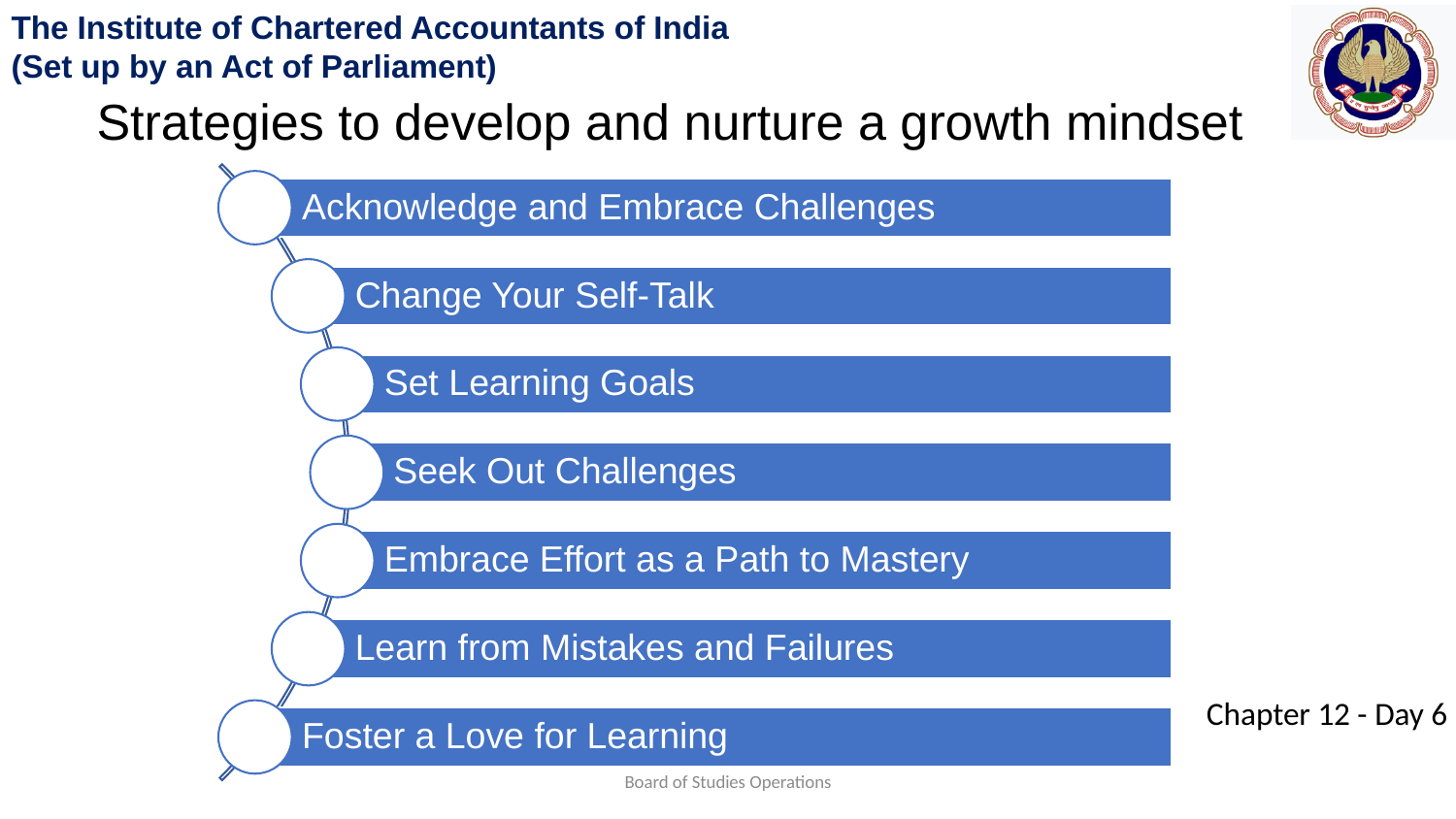

Strategies to develop and nurture a growth mindset
Acknowledge and Embrace Challenges
Change Your Self-Talk
Set Learning Goals
Seek Out Challenges
Embrace Effort as a Path to Mastery
Learn from Mistakes and Failures
Foster a Love for Learning
Board of Studies Operations